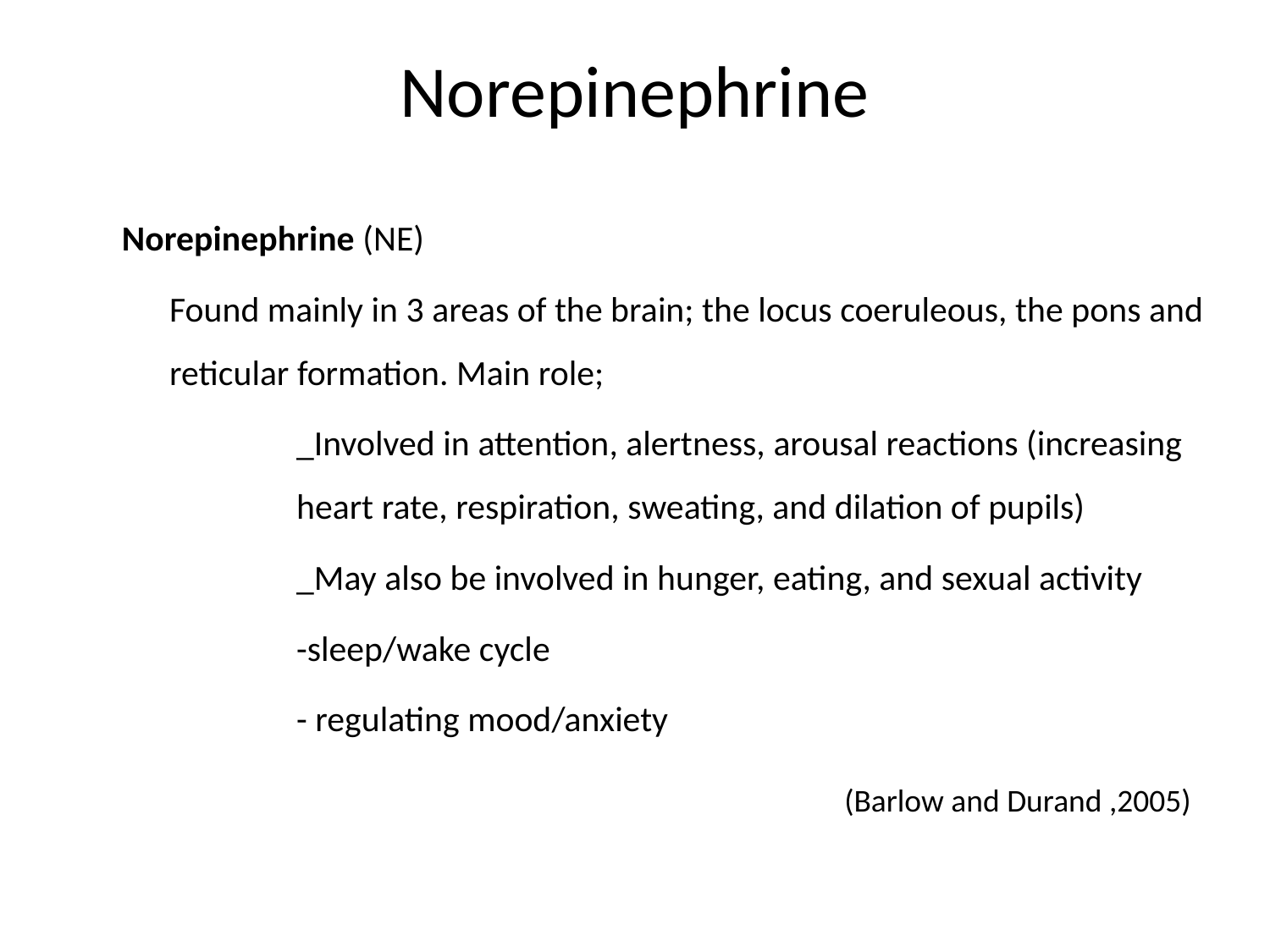

# Norepinephrine
Norepinephrine (NE)
	Found mainly in 3 areas of the brain; the locus coeruleous, the pons and reticular formation. Main role;
		_Involved in attention, alertness, arousal reactions (increasing 	heart rate, respiration, sweating, and dilation of pupils)
		_May also be involved in hunger, eating, and sexual activity
		-sleep/wake cycle
		- regulating mood/anxiety
(Barlow and Durand ,2005)